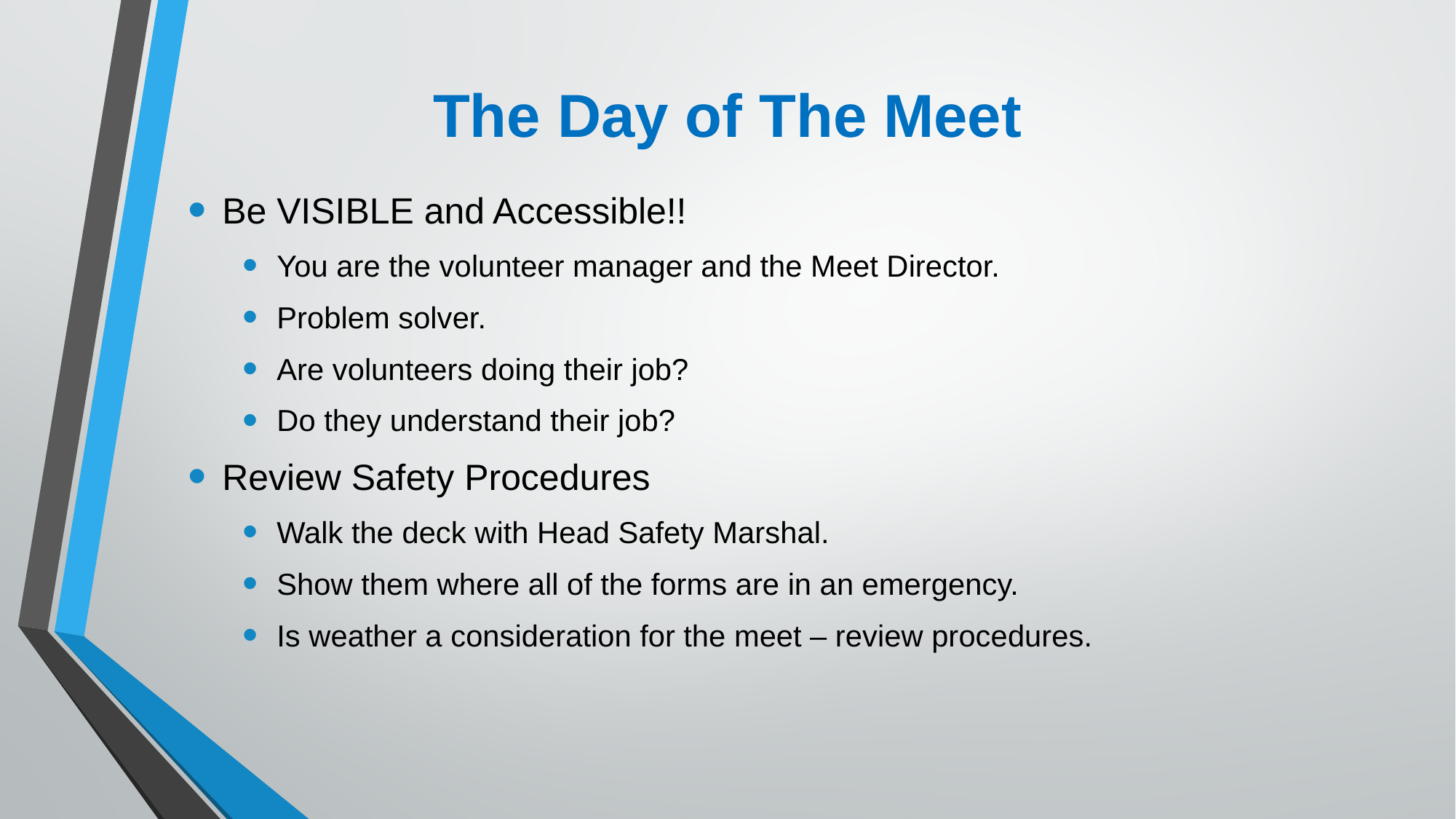

# The Day of The Meet
Be VISIBLE and Accessible!!
You are the volunteer manager and the Meet Director.
Problem solver.
Are volunteers doing their job?
Do they understand their job?
Review Safety Procedures
Walk the deck with Head Safety Marshal.
Show them where all of the forms are in an emergency.
Is weather a consideration for the meet – review procedures.